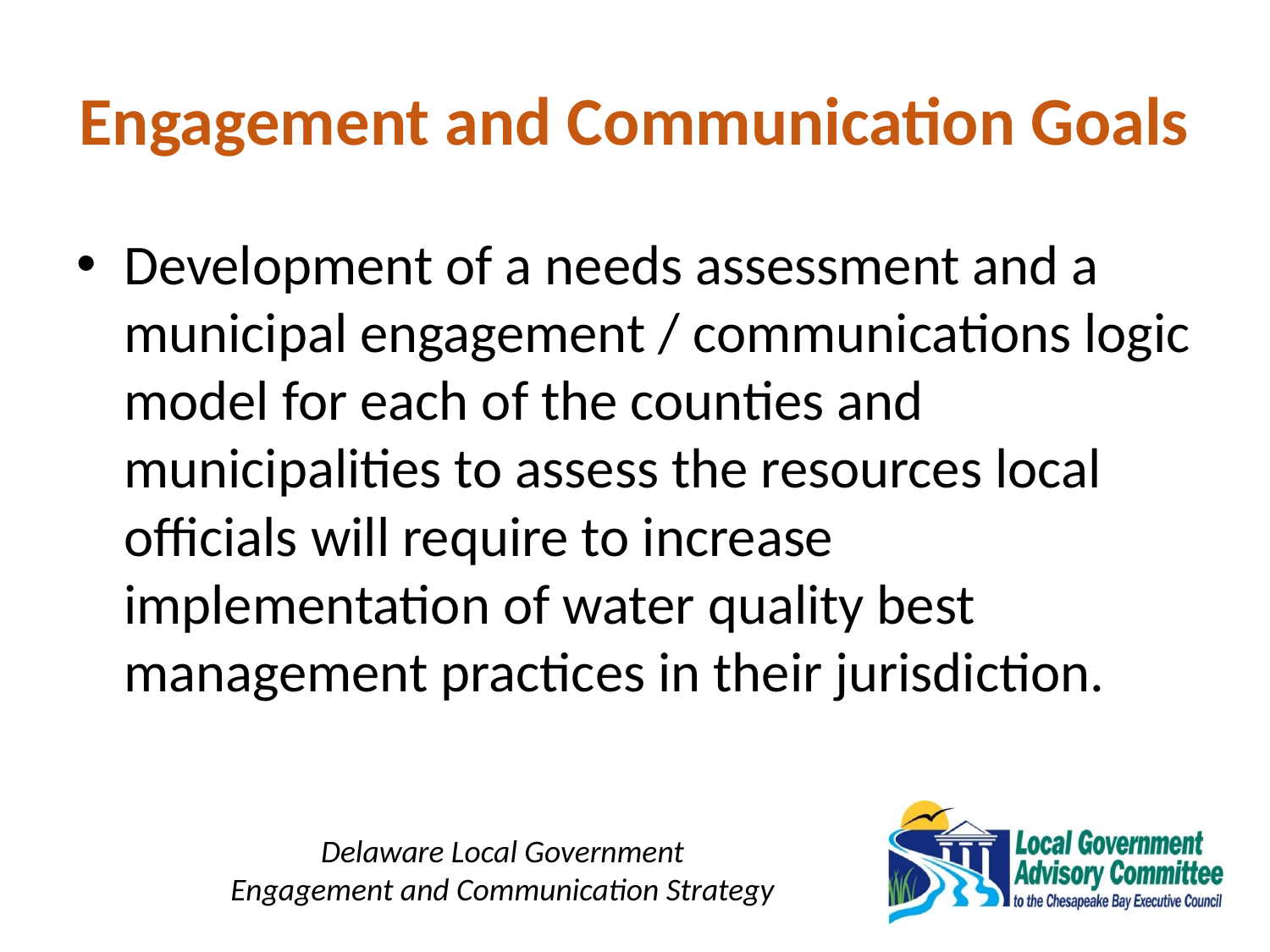

# Engagement and Communication Goals
Development of a needs assessment and a municipal engagement / communications logic model for each of the counties and municipalities to assess the resources local officials will require to increase implementation of water quality best management practices in their jurisdiction.
Delaware Local Government
Engagement and Communication Strategy